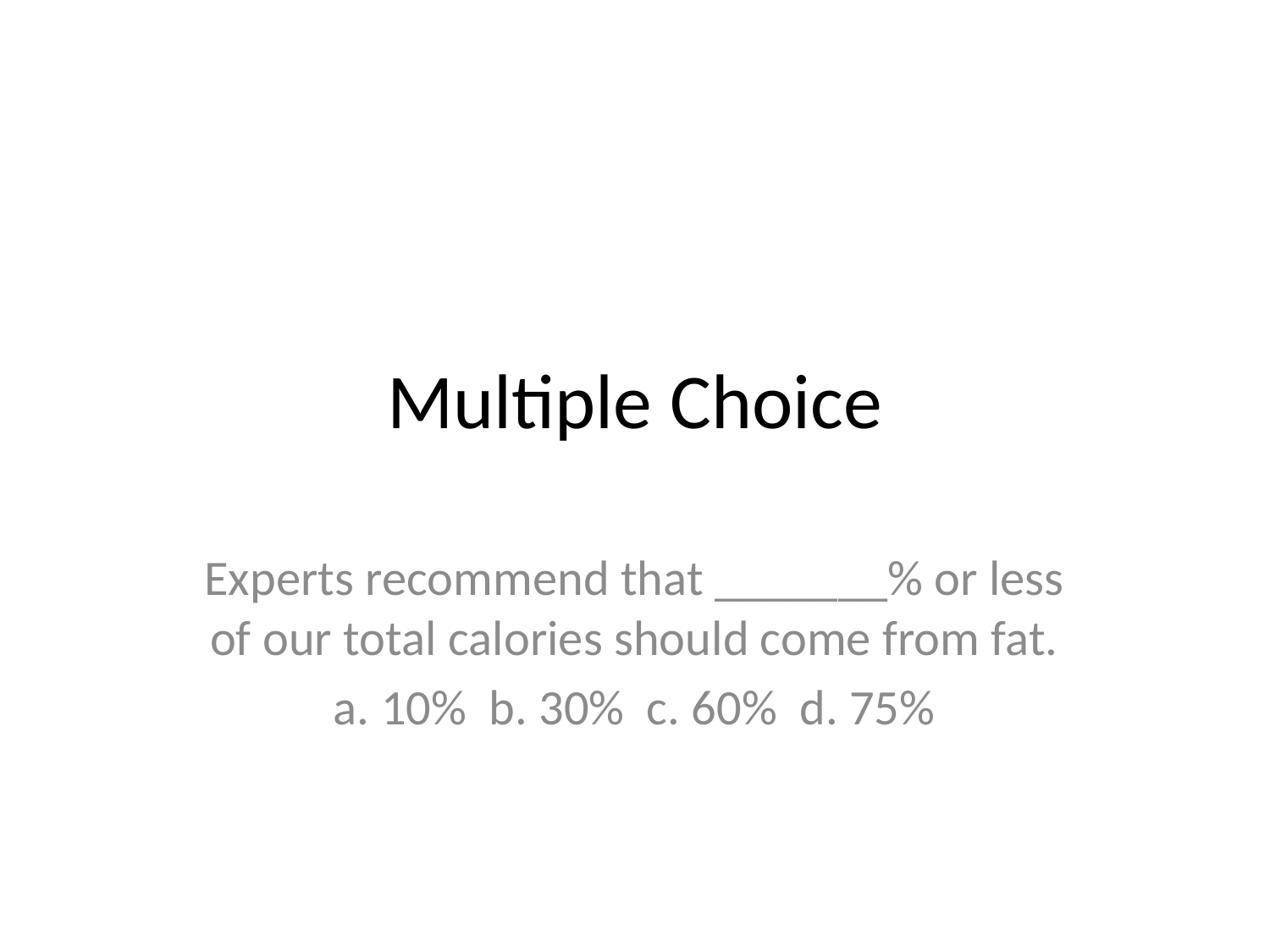

# Multiple Choice
Experts recommend that _______% or less of our total calories should come from fat.
a. 10%  b. 30%  c. 60%  d. 75%